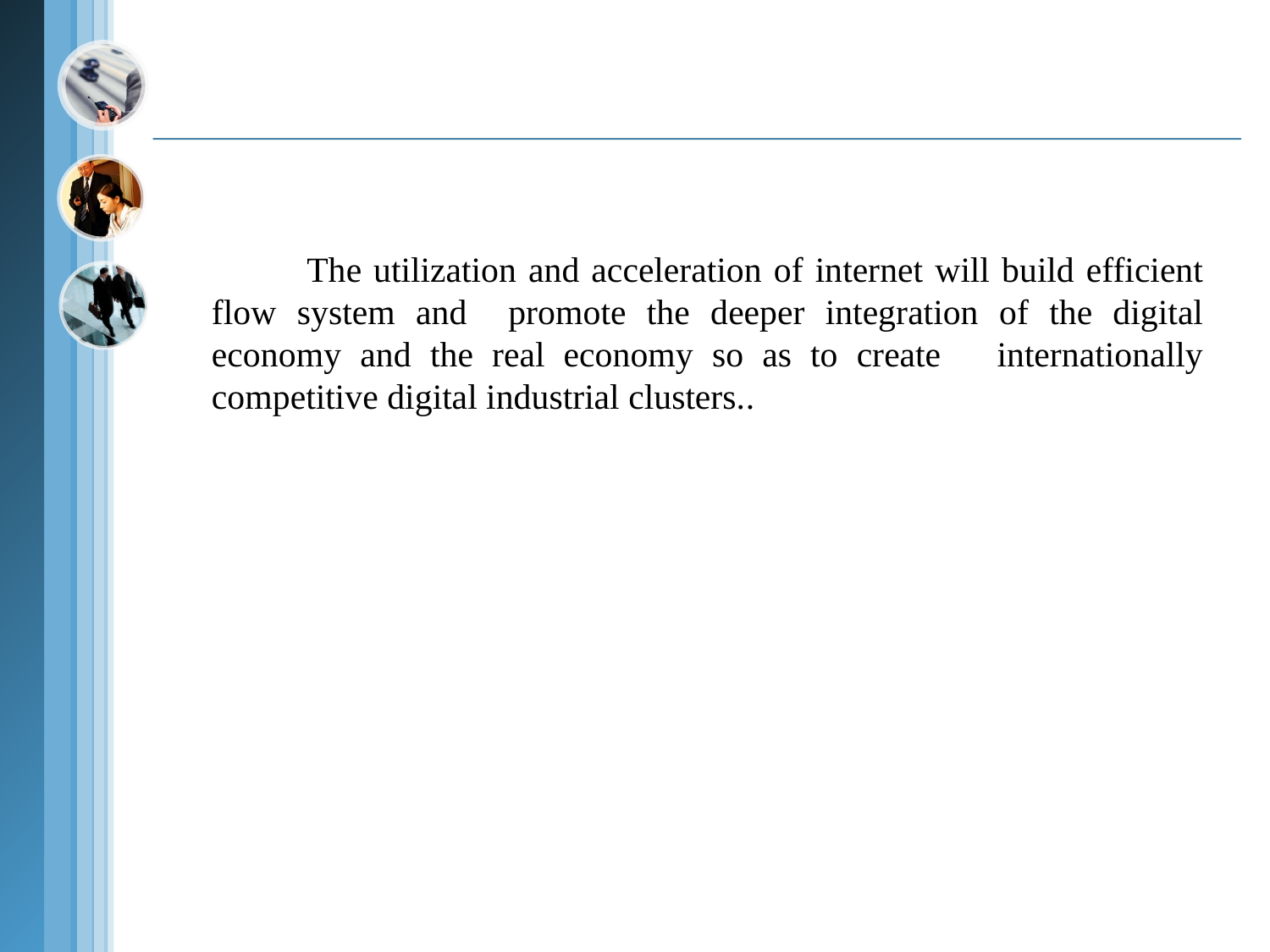

The utilization and acceleration of internet will build efficient flow system and  promote the deeper integration of the digital economy and the real economy so as to create   internationally competitive digital industrial clusters..